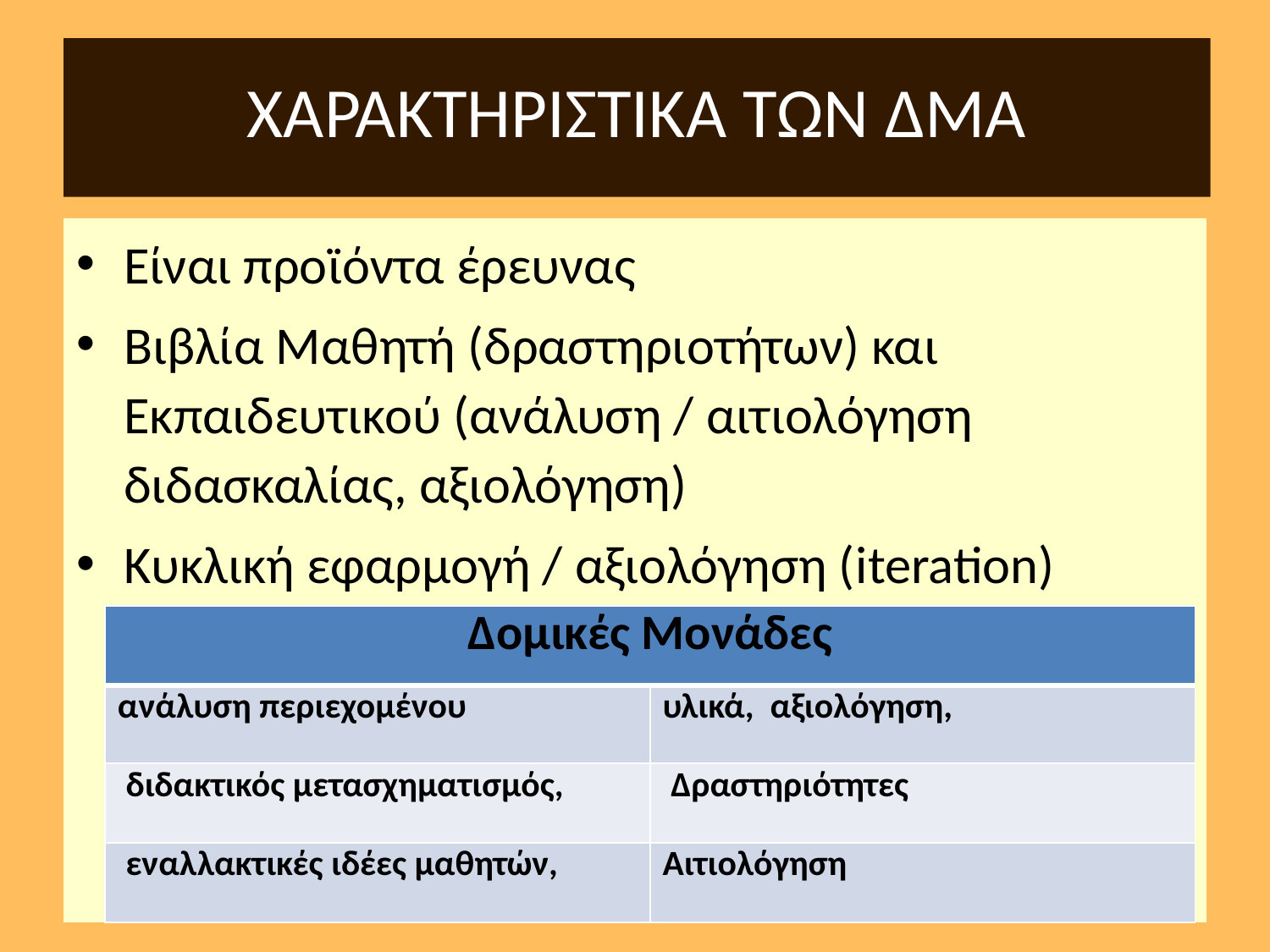

# ΧΑΡΑΚΤΗΡΙΣΤΙΚΑ ΤΩΝ ΔΜΑ
Είναι προϊόντα έρευνας
Βιβλία Μαθητή (δραστηριοτήτων) και Εκπαιδευτικού (ανάλυση / αιτιολόγηση διδασκαλίας, αξιολόγηση)
Κυκλική εφαρμογή / αξιολόγηση (iteration)

| Δομικές Μονάδες |  |
| --- | --- |
| ανάλυση περιεχομένου | υλικά, αξιολόγηση, |
| διδακτικός μετασχηματισμός, | Δραστηριότητες |
| εναλλακτικές ιδέες μαθητών, | Αιτιολόγηση |